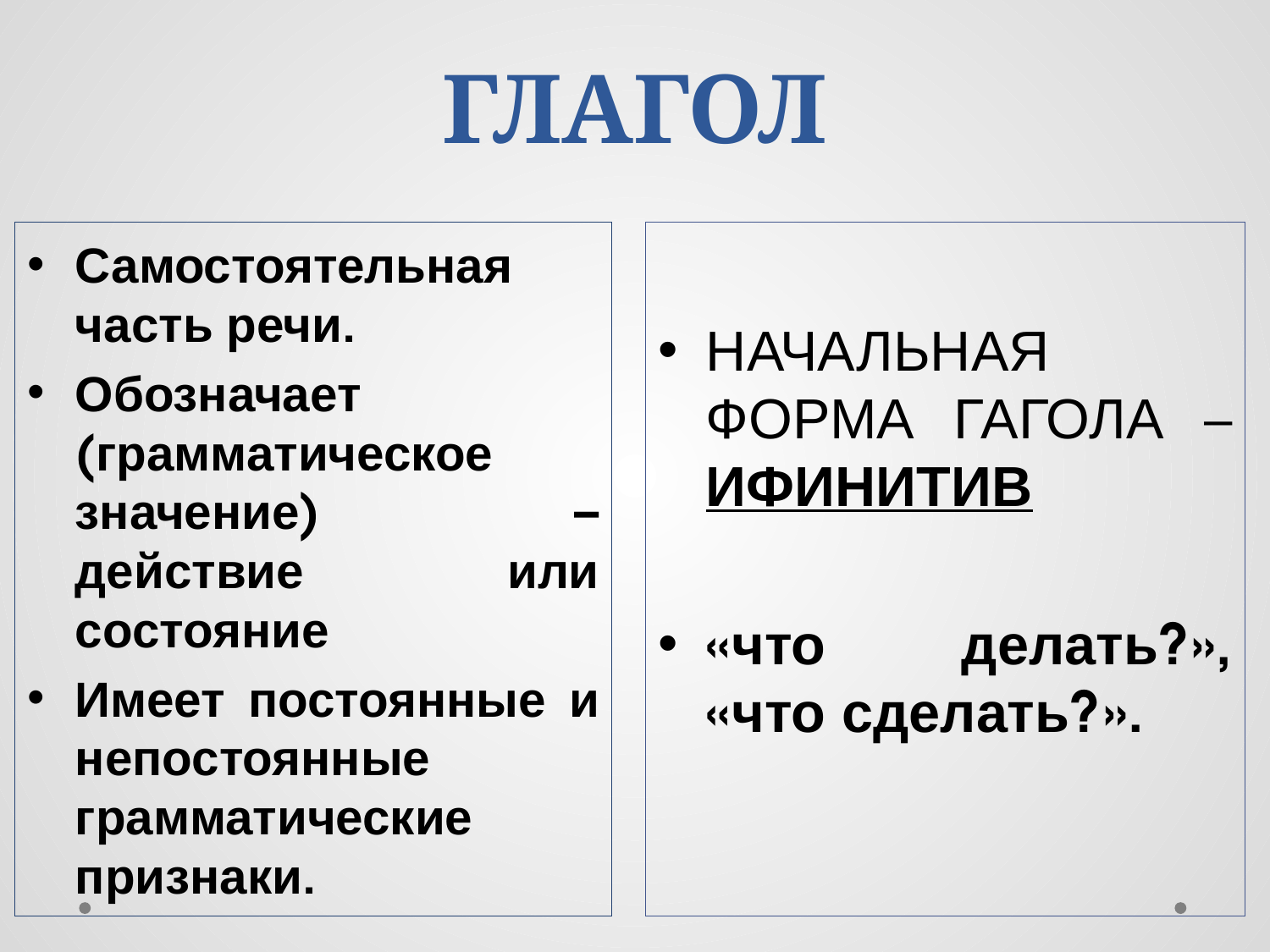

# ГЛАГОЛ
Самостоятельная часть речи.
Обозначает (грамматическое значение) – действие или состояние
Имеет постоянные и непостоянные грамматические признаки.
НАЧАЛЬНАЯ ФОРМА ГАГОЛА – ИФИНИТИВ

«что делать?», «что сделать?».